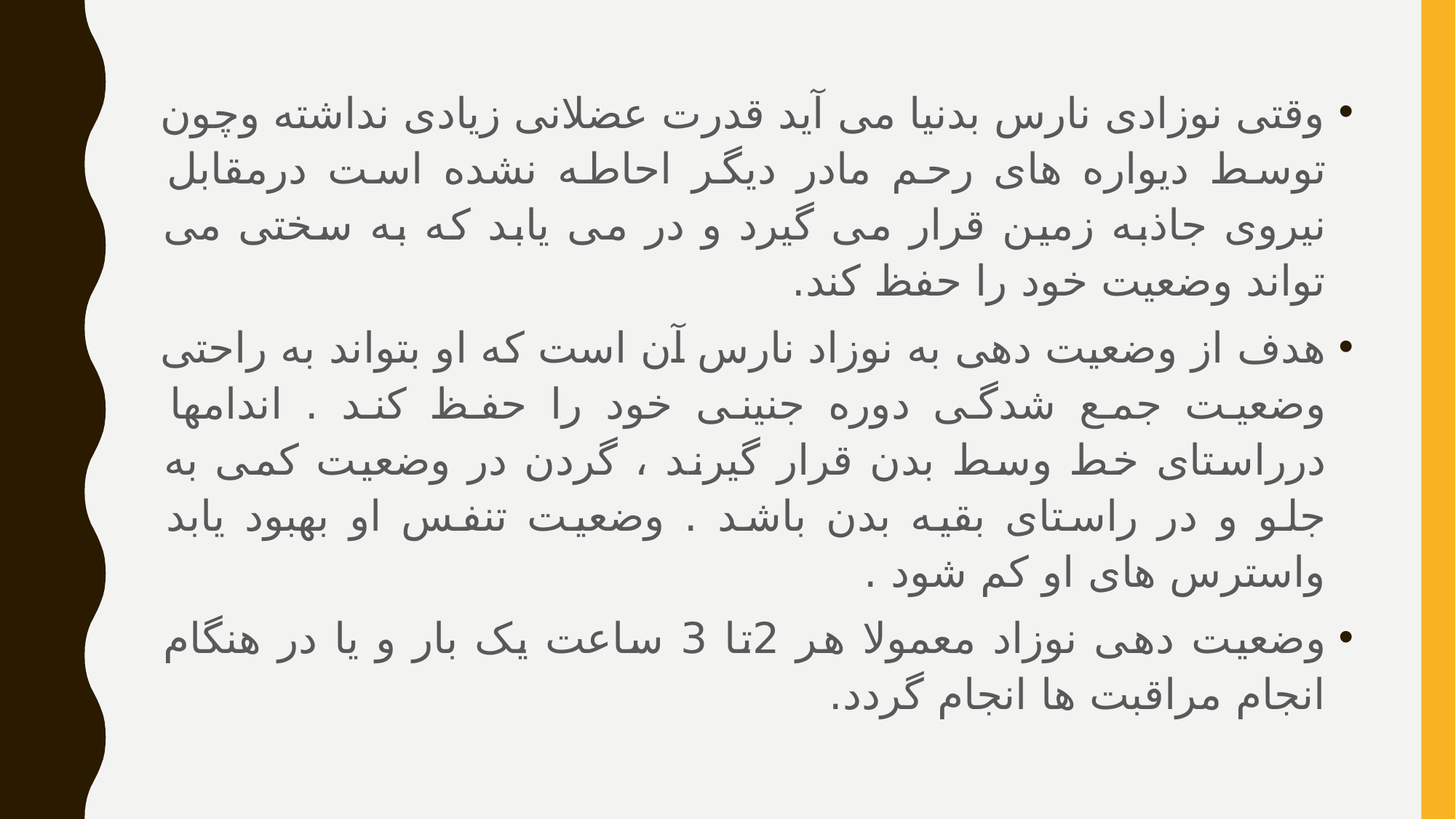

وقتی نوزادی نارس بدنیا می آید قدرت عضلانی زیادی نداشته وچون توسط دیواره های رحم مادر دیگر احاطه نشده است درمقابل نیروی جاذبه زمین قرار می گیرد و در می یابد که به سختی می تواند وضعیت خود را حفظ کند.
هدف از وضعیت دهی به نوزاد نارس آن است که او بتواند به راحتی وضعیت جمع شدگی دوره جنینی خود را حفظ کند . اندامها درراستای خط وسط بدن قرار گیرند ، گردن در وضعیت کمی به جلو و در راستای بقیه بدن باشد . وضعیت تنفس او بهبود یابد واسترس های او کم شود .
وضعیت دهی نوزاد معمولا هر 2تا 3 ساعت یک بار و یا در هنگام انجام مراقبت ها انجام گردد.